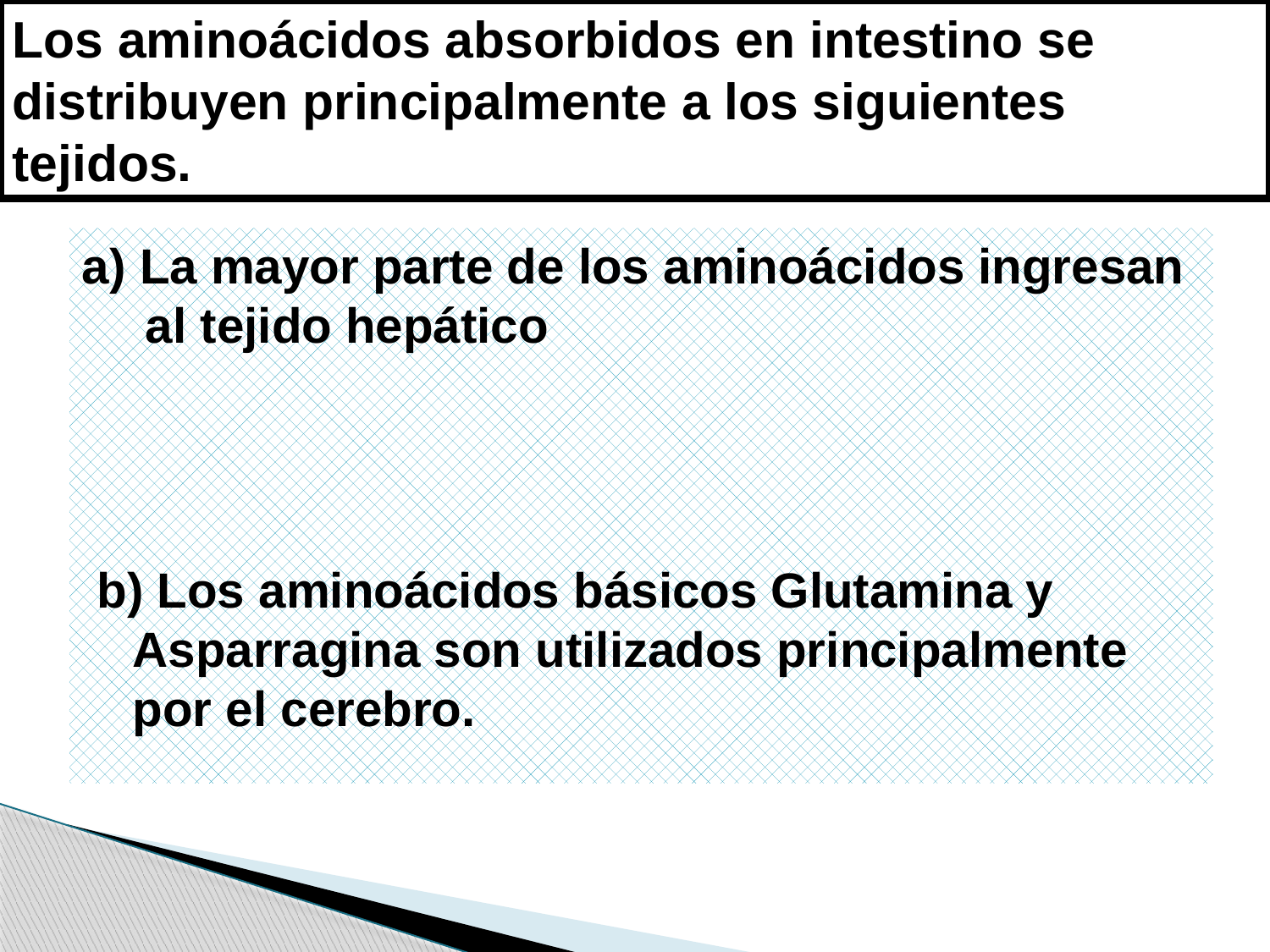

# Los aminoácidos absorbidos en intestino se distribuyen principalmente a los siguientes tejidos.
a) La mayor parte de los aminoácidos ingresan  al tejido hepático

b) Los aminoácidos básicos Glutamina y Asparragina son utilizados principalmente por el cerebro.